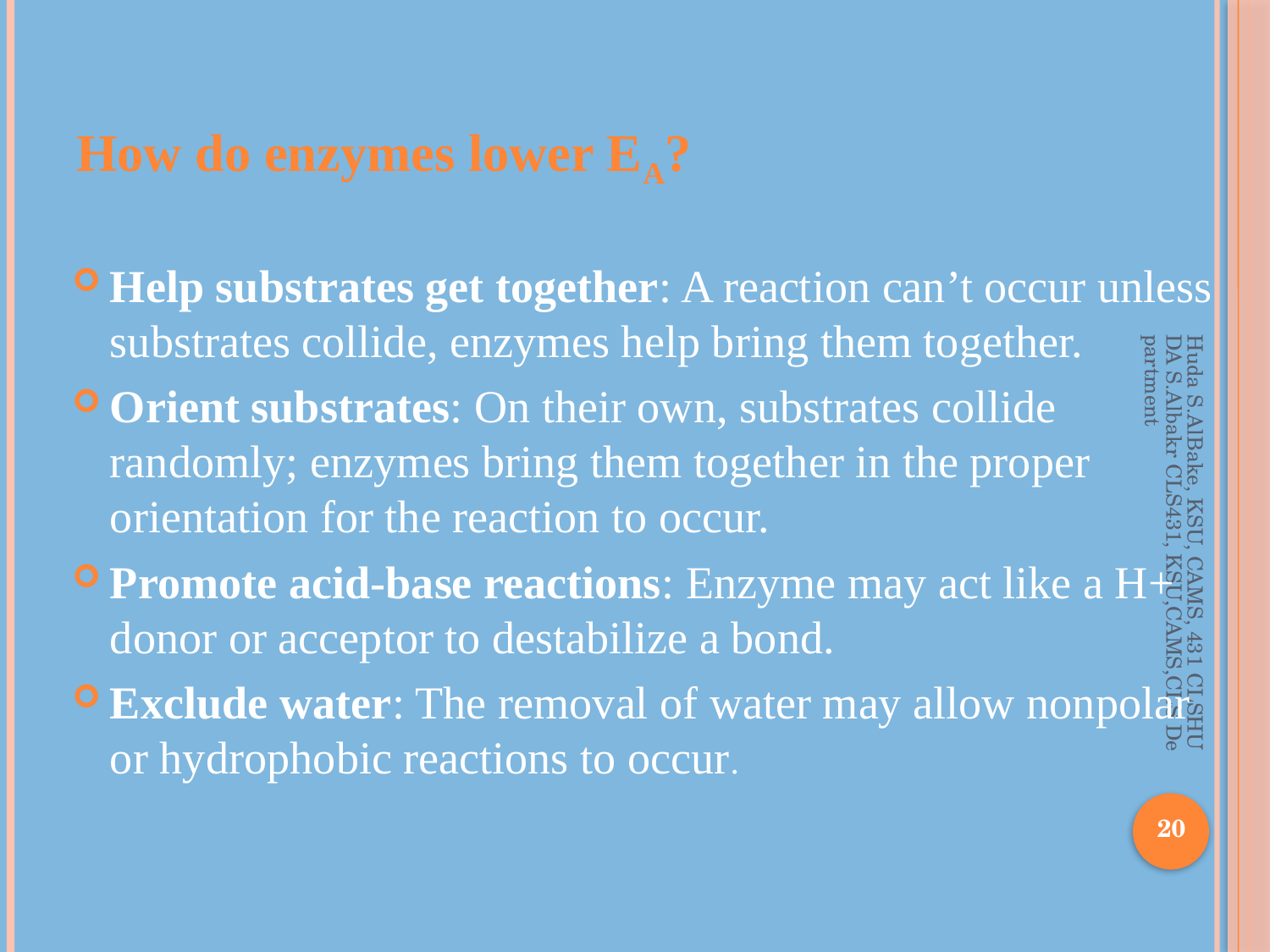

How do enzymes lower EA?

Help substrates get together: A reaction can’t occur unless substrates collide, enzymes help bring them together.
Orient substrates: On their own, substrates collide randomly; enzymes bring them together in the proper orientation for the reaction to occur.
Promote acid-base reactions: Enzyme may act like a H+ donor or acceptor to destabilize a bond.
Exclude water: The removal of water may allow nonpolar or hydrophobic reactions to occur.

Huda S.AlBake, KSU, CAMS, 431 CLSHUDA S.Albakr CLS431, KSU,CAMS,CLS Department
20